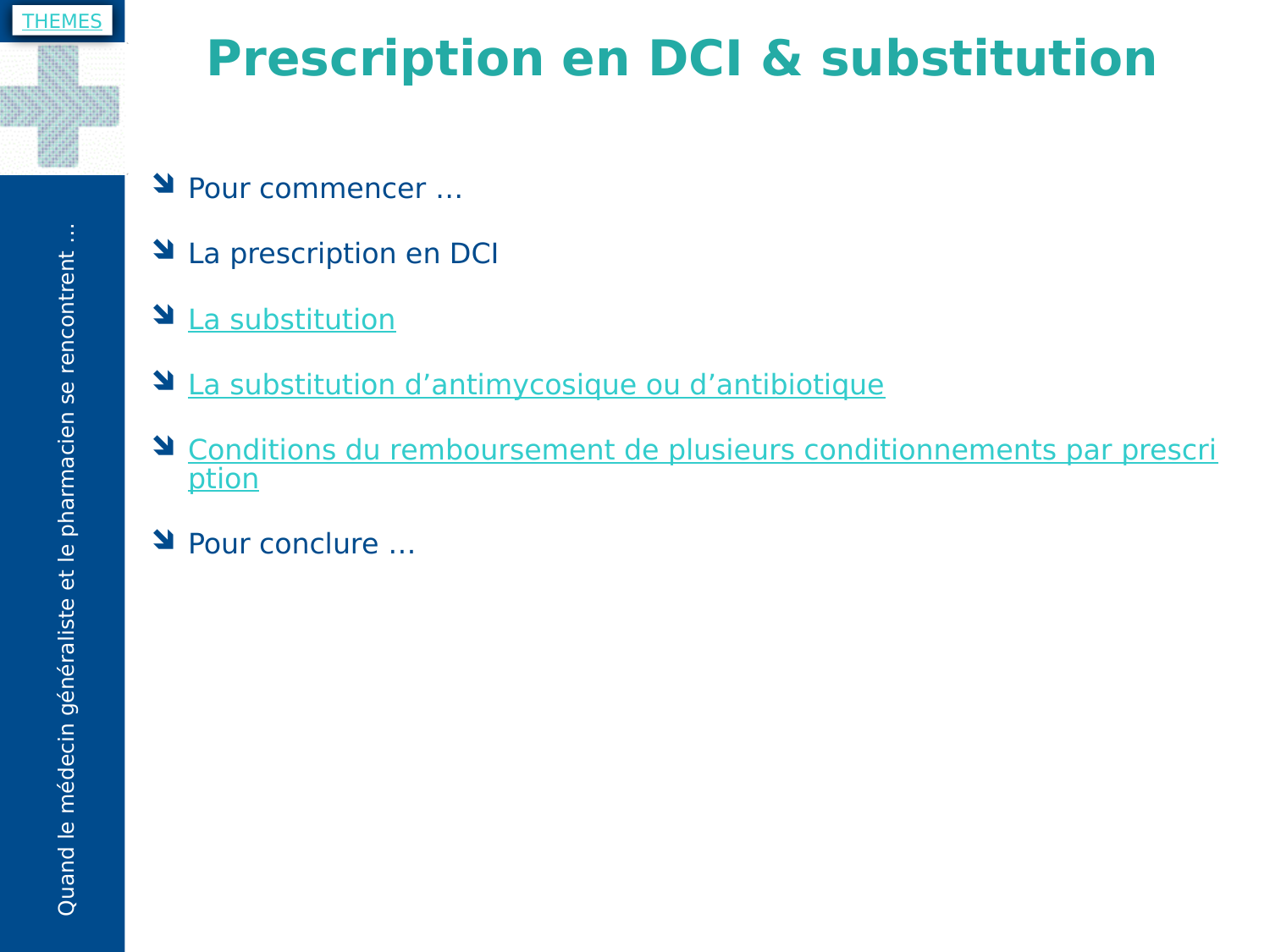

THEMES
Prescription en DCI & substitution
Pour commencer …
La prescription en DCI
La substitution
La substitution d’antimycosique ou d’antibiotique
Conditions du remboursement de plusieurs conditionnements par prescription
Pour conclure …